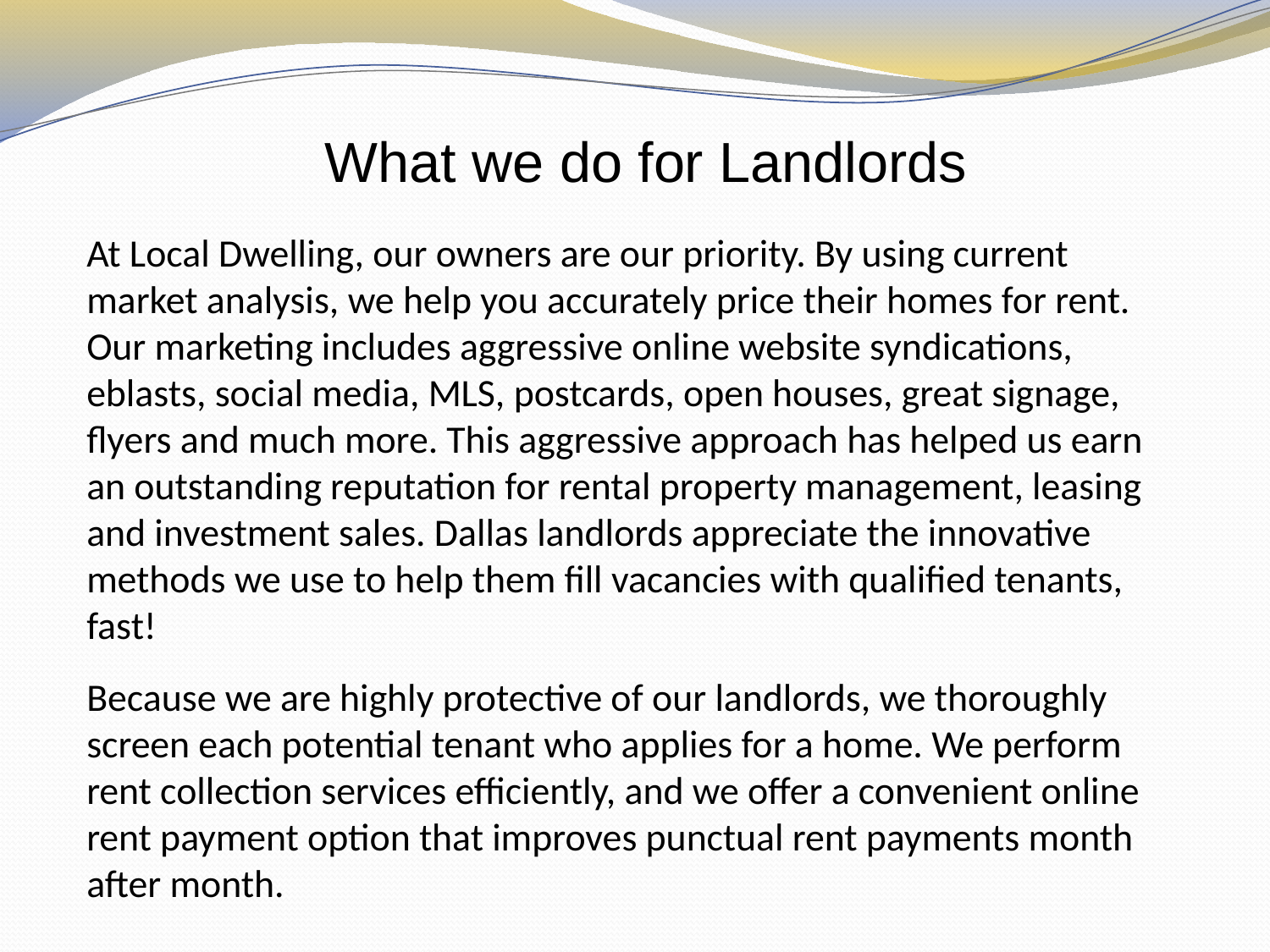

What we do for Landlords
At Local Dwelling, our owners are our priority. By using current market analysis, we help you accurately price their homes for rent. Our marketing includes aggressive online website syndications, eblasts, social media, MLS, postcards, open houses, great signage, flyers and much more. This aggressive approach has helped us earn an outstanding reputation for rental property management, leasing and investment sales. Dallas landlords appreciate the innovative methods we use to help them fill vacancies with qualified tenants, fast!

Because we are highly protective of our landlords, we thoroughly screen each potential tenant who applies for a home. We perform rent collection services efficiently, and we offer a convenient online rent payment option that improves punctual rent payments month after month.